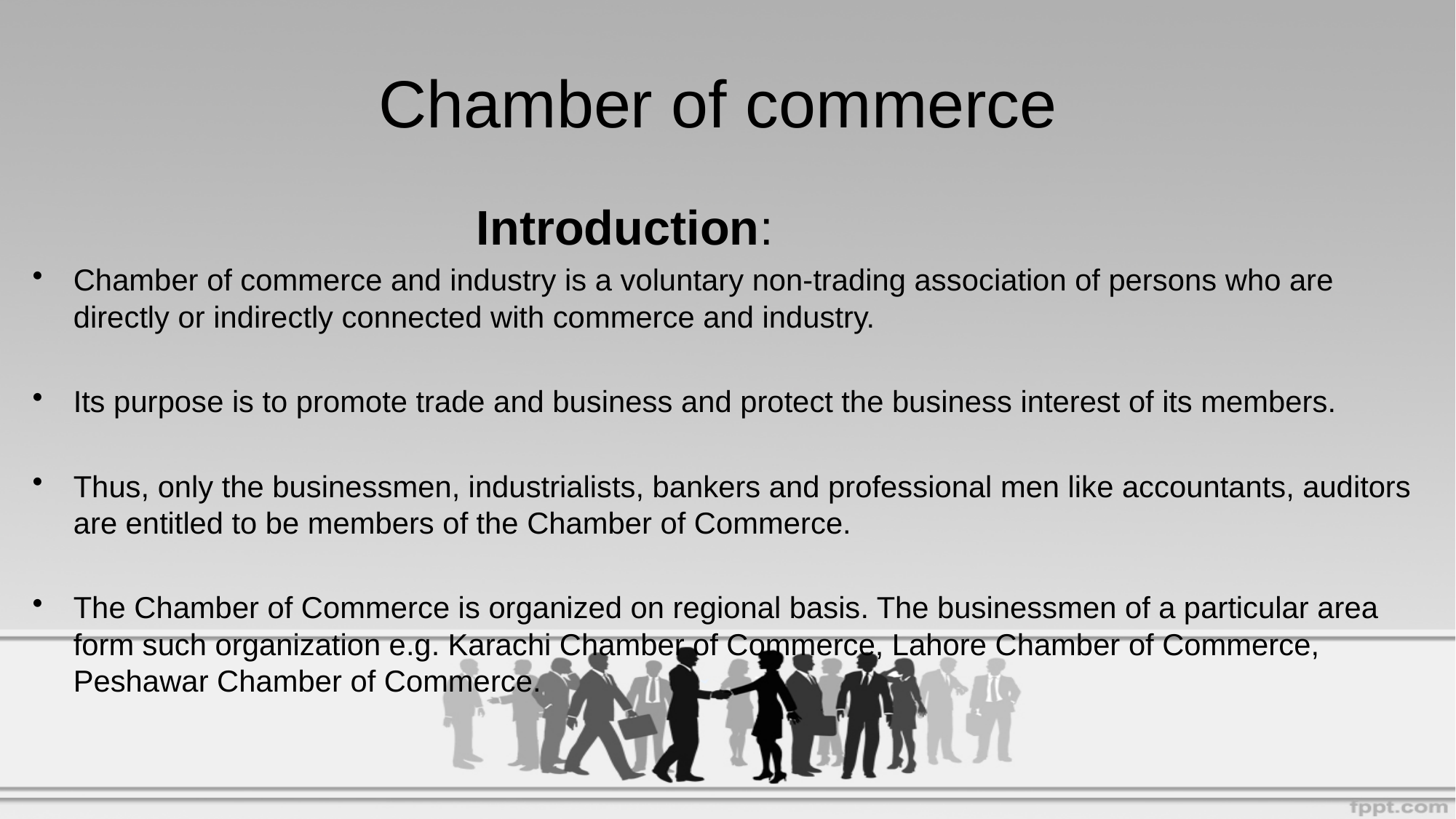

# Chamber of commerce
                                 Introduction:
Chamber of commerce and industry is a voluntary non-trading association of persons who are directly or indirectly connected with commerce and industry.

Its purpose is to promote trade and business and protect the business interest of its members.

Thus, only the businessmen, industrialists, bankers and professional men like accountants, auditors are entitled to be members of the Chamber of Commerce.

The Chamber of Commerce is organized on regional basis. The businessmen of a particular area form such organization e.g. Karachi Chamber of Commerce, Lahore Chamber of Commerce, Peshawar Chamber of Commerce.